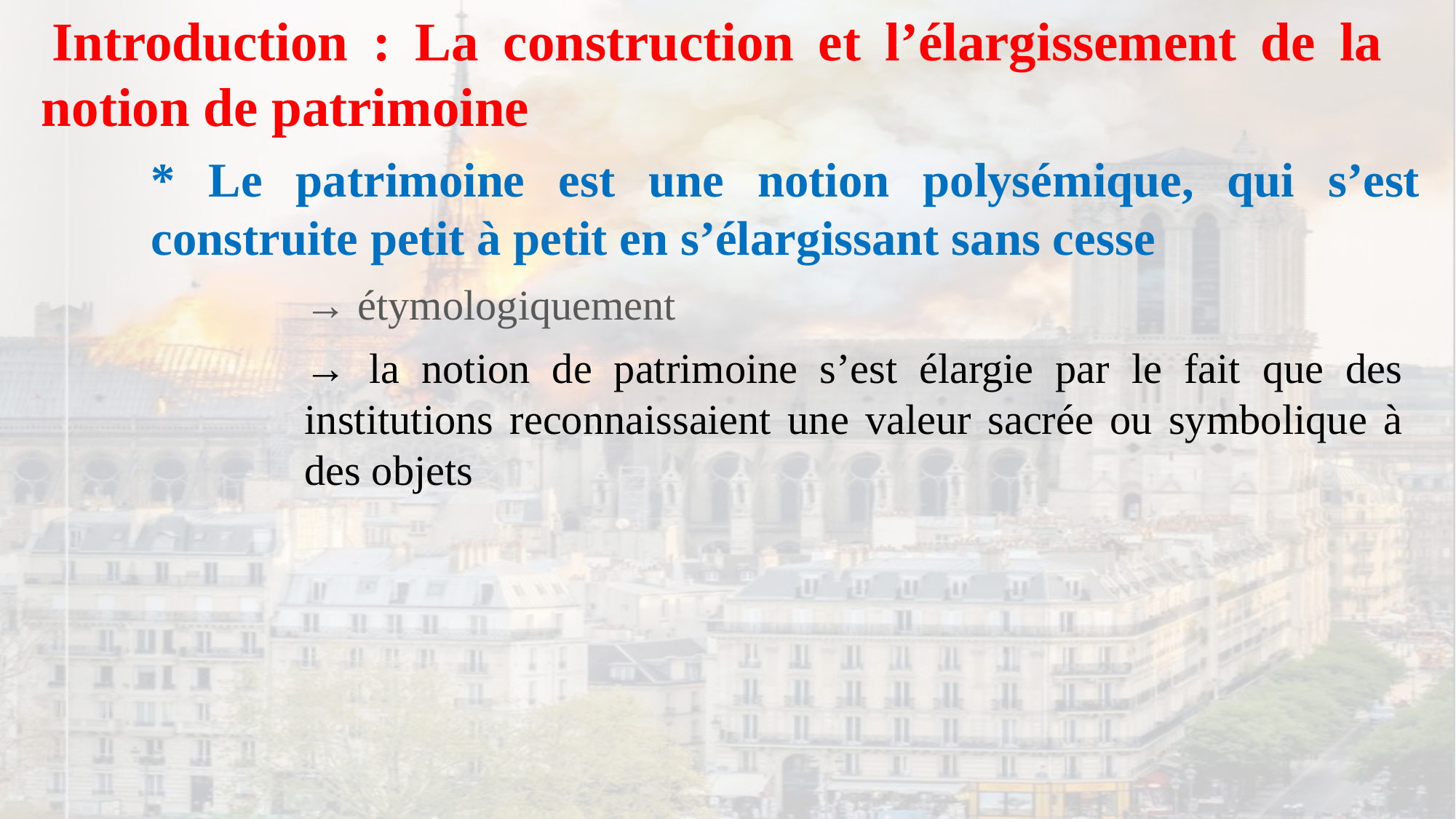

Introduction : La construction et l’élargissement de la notion de patrimoine
* Le patrimoine est une notion polysémique, qui s’est construite petit à petit en s’élargissant sans cesse
→ étymologiquement
→ la notion de patrimoine s’est élargie par le fait que des institutions reconnaissaient une valeur sacrée ou symbolique à des objets